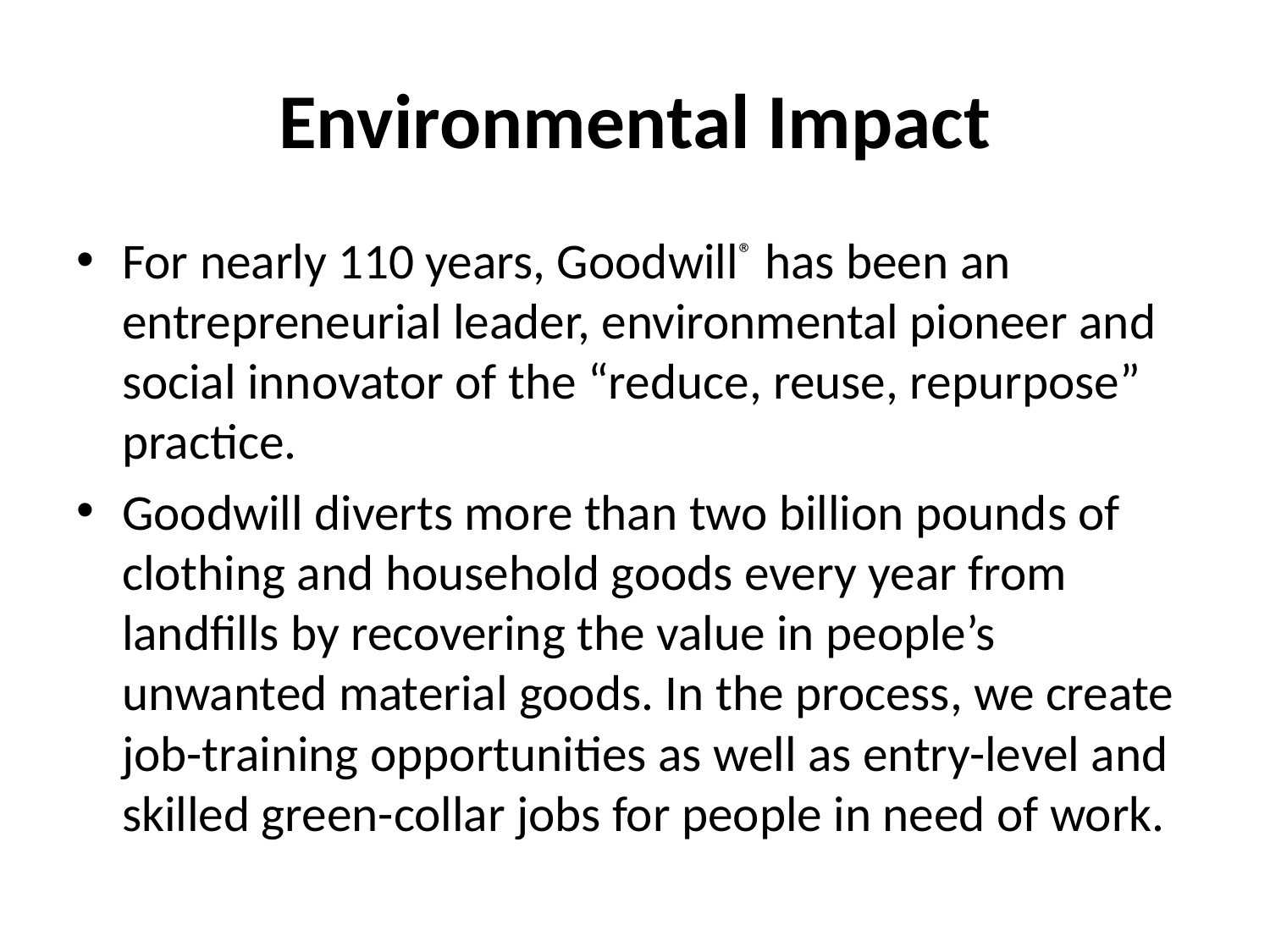

# Environmental Impact
For nearly 110 years, Goodwill® has been an entrepreneurial leader, environmental pioneer and social innovator of the “reduce, reuse, repurpose” practice.
Goodwill diverts more than two billion pounds of clothing and household goods every year from landfills by recovering the value in people’s unwanted material goods. In the process, we create job-training opportunities as well as entry-level and skilled green-collar jobs for people in need of work.